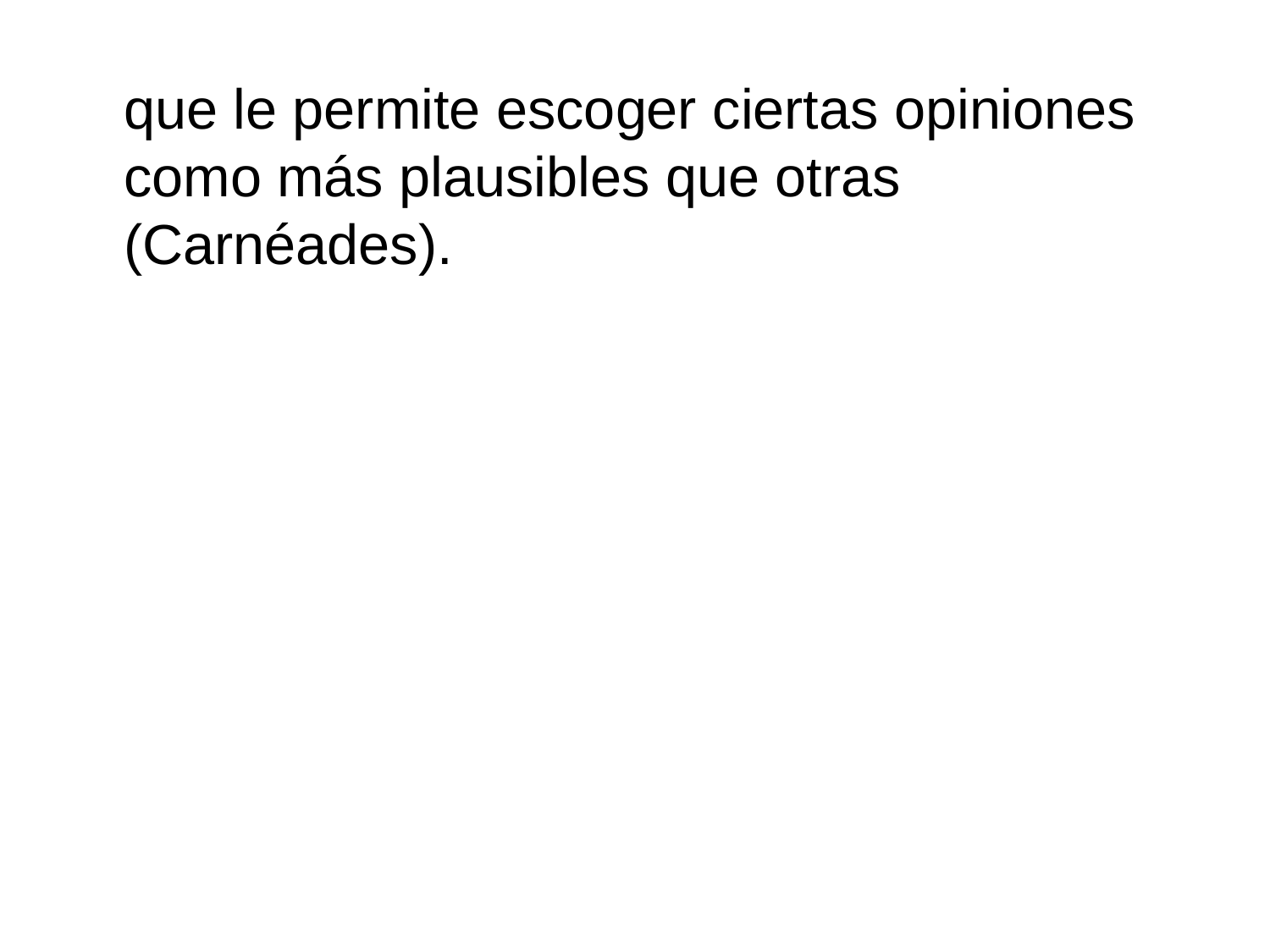

que le permite escoger ciertas opiniones como más plausibles que otras (Carnéades).